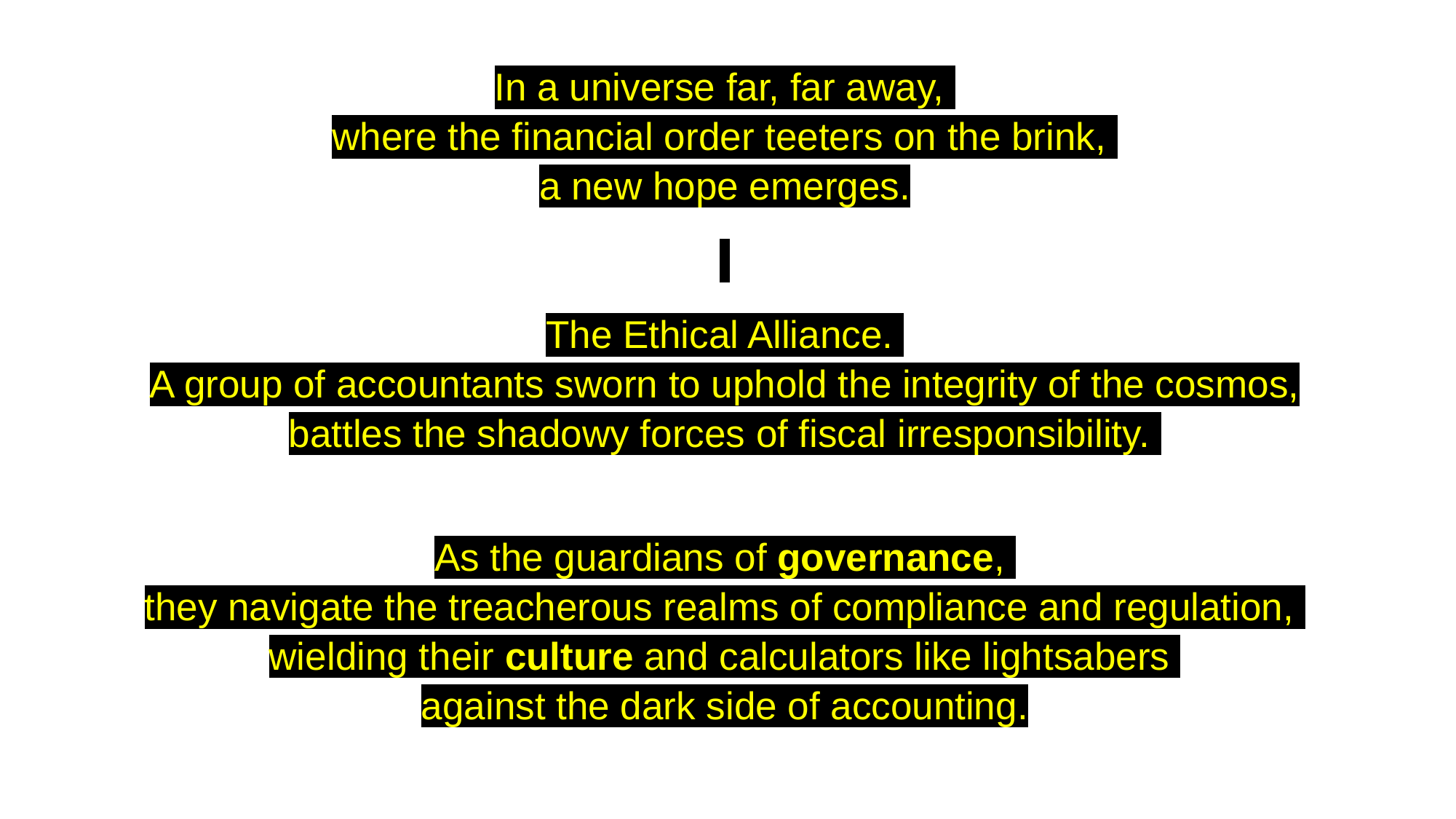

In a universe far, far away,
where the financial order teeters on the brink,
a new hope emerges.

The Ethical Alliance.
A group of accountants sworn to uphold the integrity of the cosmos, battles the shadowy forces of fiscal irresponsibility.
As the guardians of governance,
they navigate the treacherous realms of compliance and regulation,
wielding their culture and calculators like lightsabers
against the dark side of accounting.